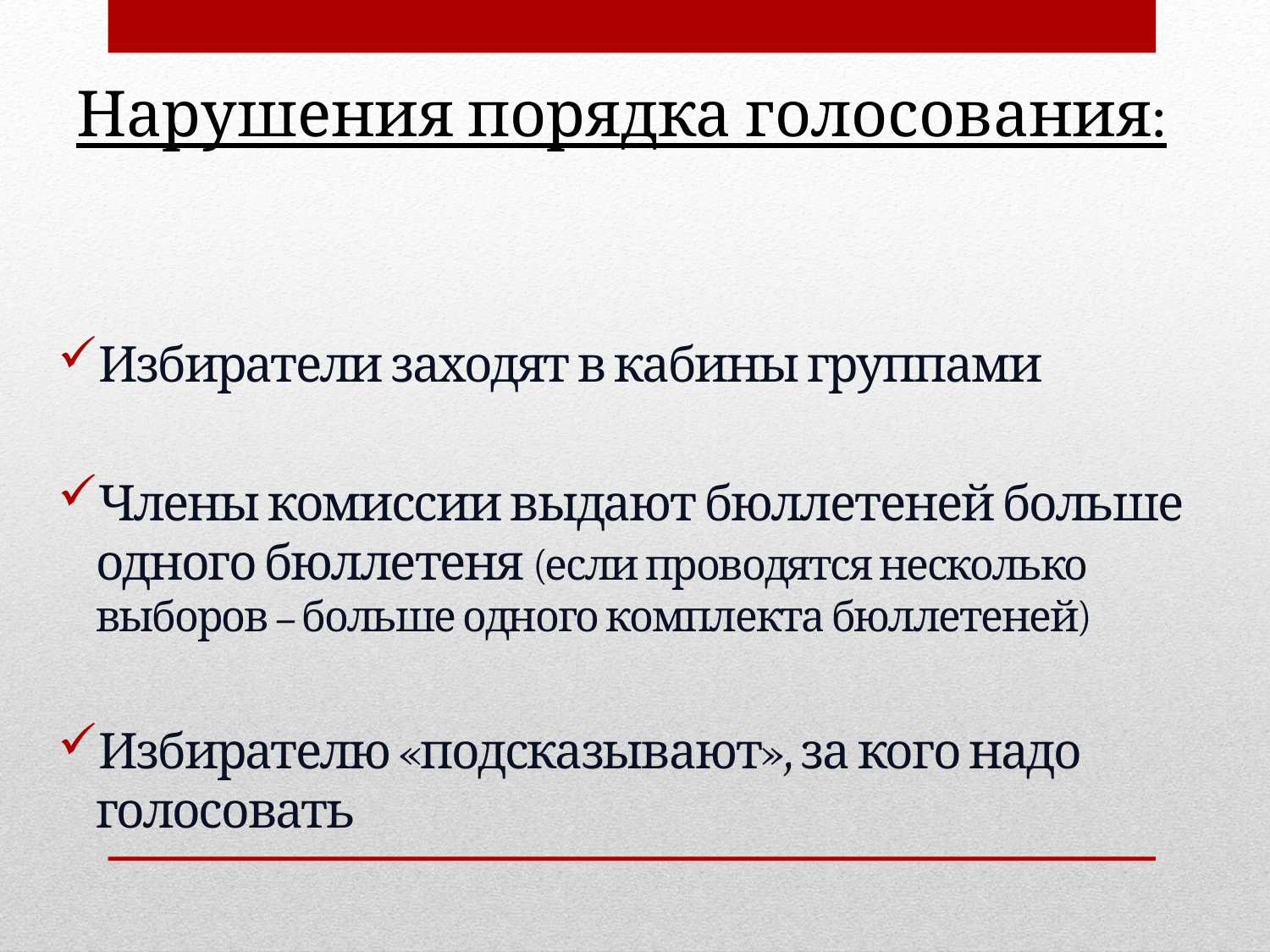

# Нарушения порядка голосования:

Избиратели заходят в кабины группами

Члены комиссии выдают бюллетеней больше одного бюллетеня (если проводятся несколько выборов – больше одного комплекта бюллетеней)

Избирателю «подсказывают», за кого надо голосовать